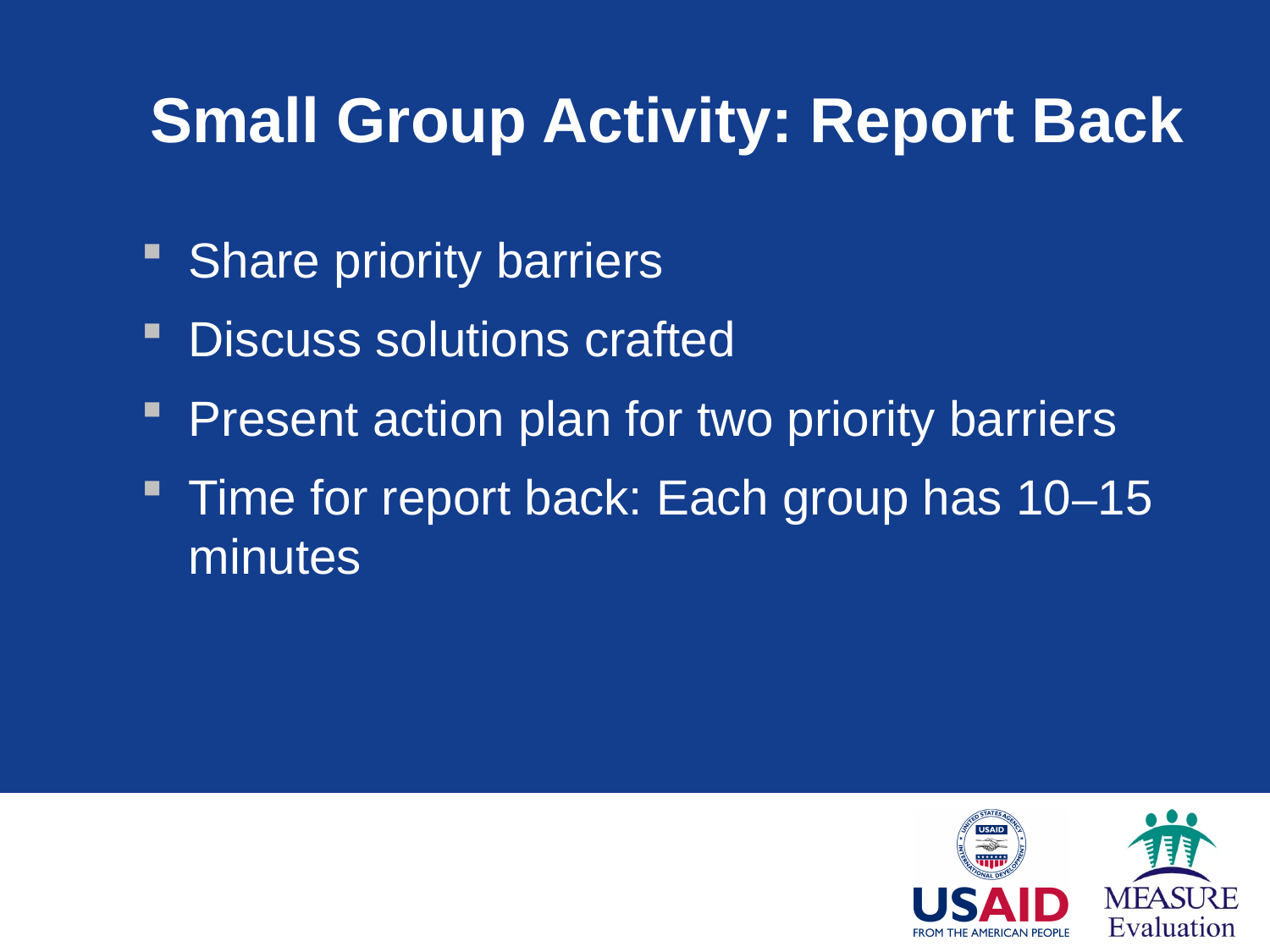

# Small Group Activity: Report Back
Share priority barriers
Discuss solutions crafted
Present action plan for two priority barriers
Time for report back: Each group has 10–15 minutes